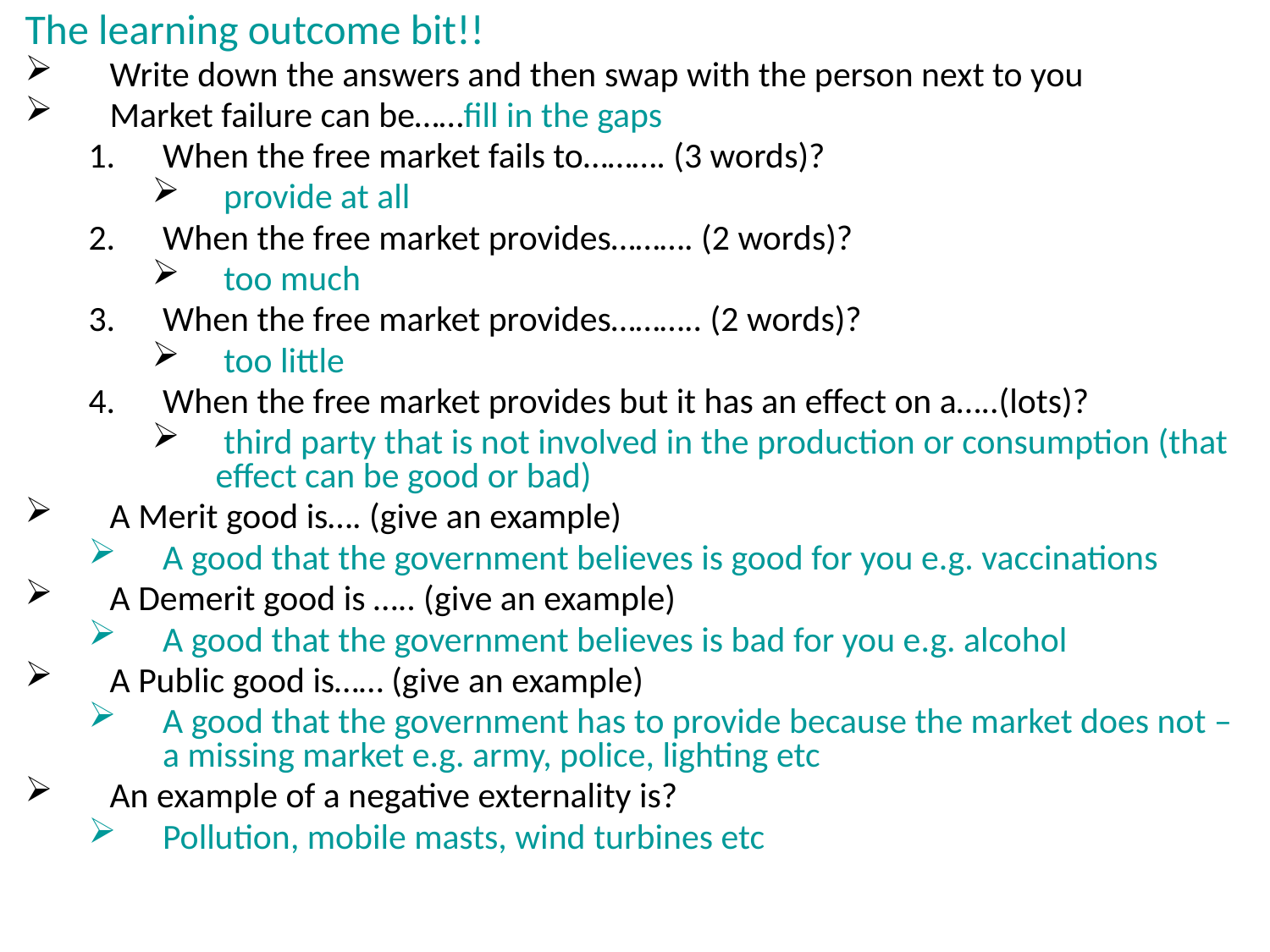

The learning outcome bit!!
Write down the answers and then swap with the person next to you
Market failure can be……fill in the gaps
When the free market fails to………. (3 words)?
 provide at all
When the free market provides………. (2 words)?
 too much
When the free market provides……….. (2 words)?
 too little
When the free market provides but it has an effect on a…..(lots)?
 third party that is not involved in the production or consumption (that effect can be good or bad)
A Merit good is…. (give an example)
A good that the government believes is good for you e.g. vaccinations
A Demerit good is ….. (give an example)
A good that the government believes is bad for you e.g. alcohol
A Public good is…… (give an example)
A good that the government has to provide because the market does not – a missing market e.g. army, police, lighting etc
An example of a negative externality is?
Pollution, mobile masts, wind turbines etc